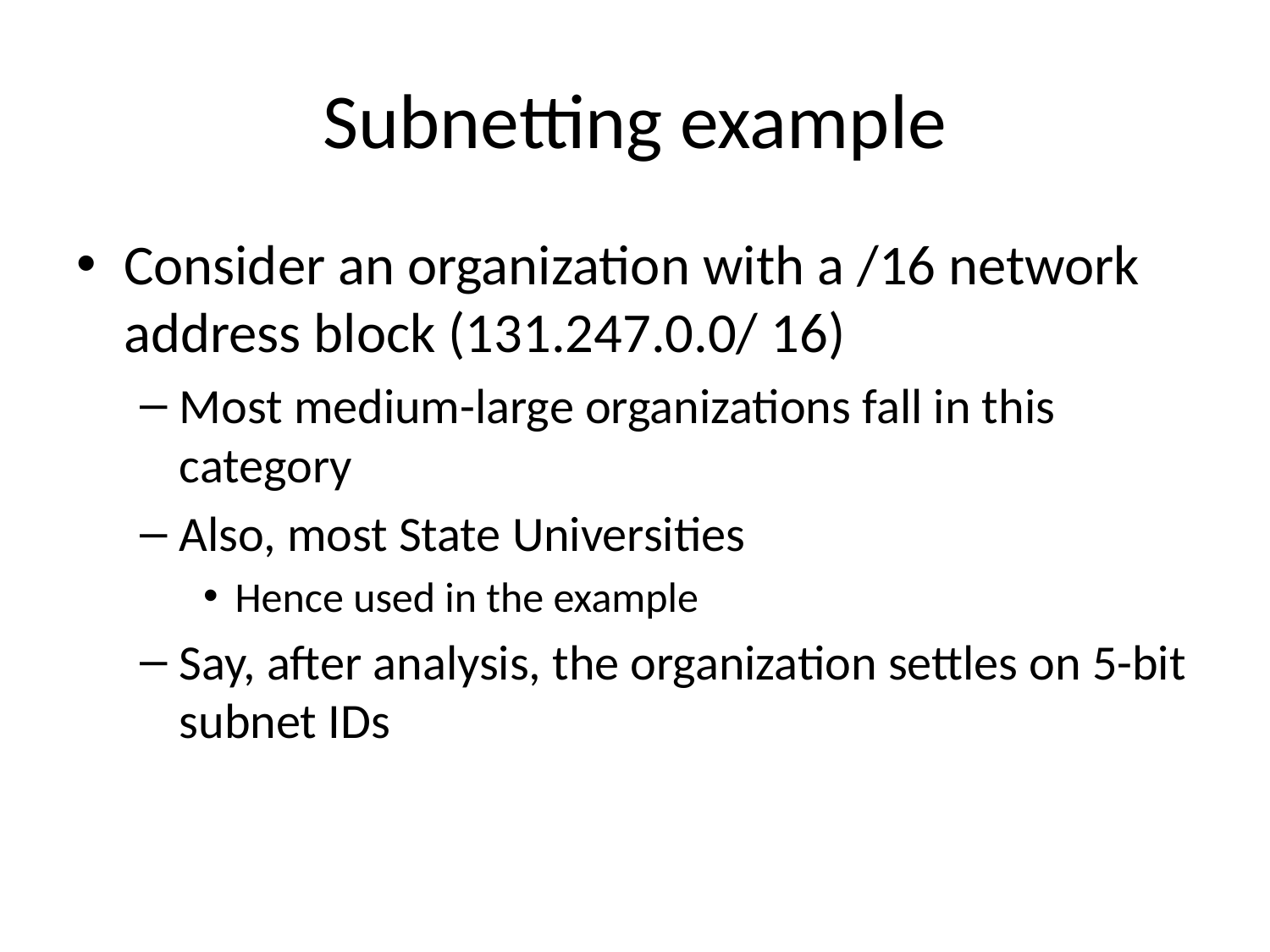

# Subnetting example
Consider an organization with a /16 network address block (131.247.0.0/ 16)
Most medium-large organizations fall in this category
Also, most State Universities
Hence used in the example
Say, after analysis, the organization settles on 5-bit subnet IDs